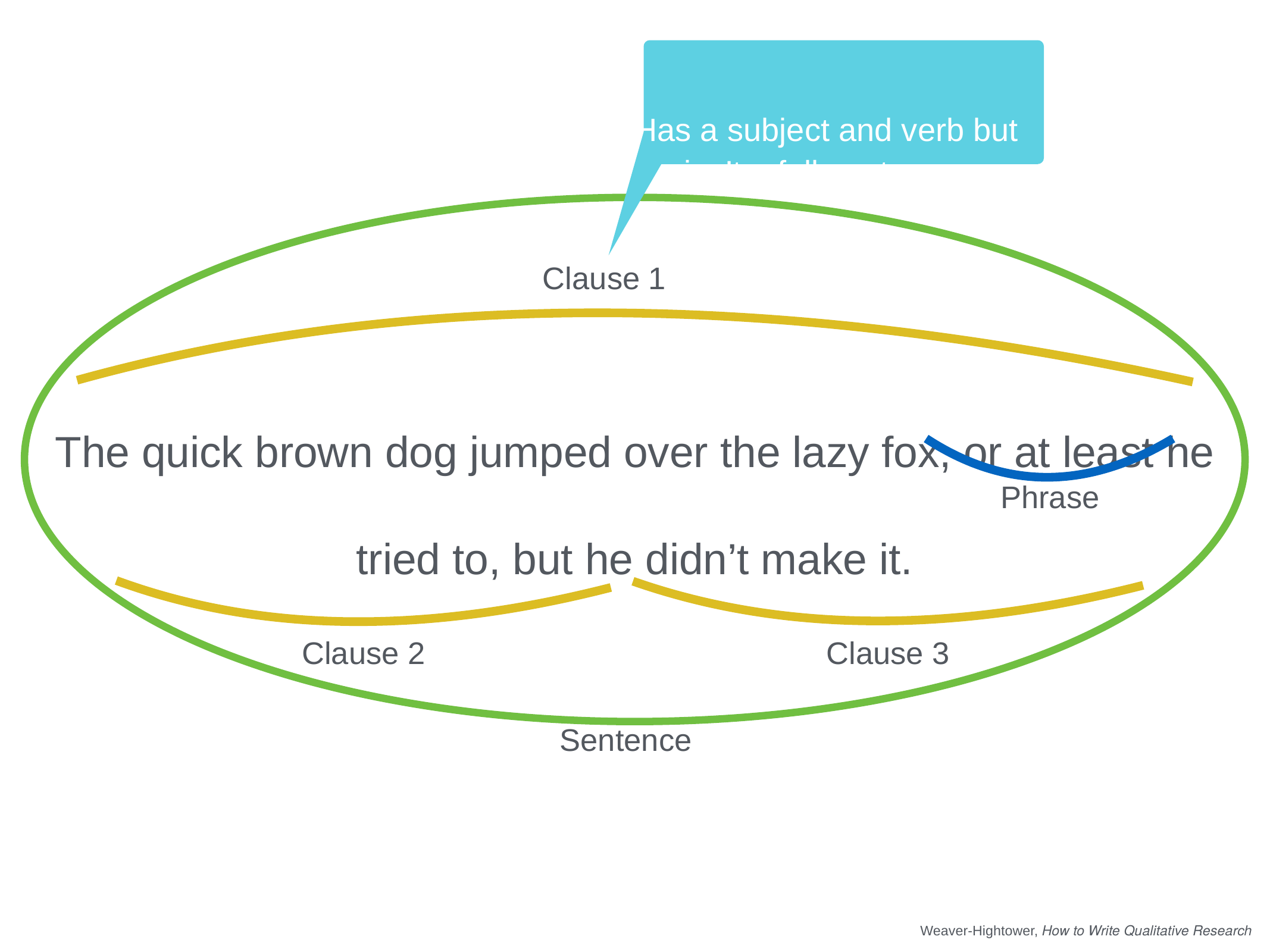

Has a subject and verb but isn’t a full sentence.

Clause 1

The quick brown dog jumped over the lazy fox, or at least he tried to, but he didn’t make it.

Phrase

Clause 2
Clause 3
Sentence